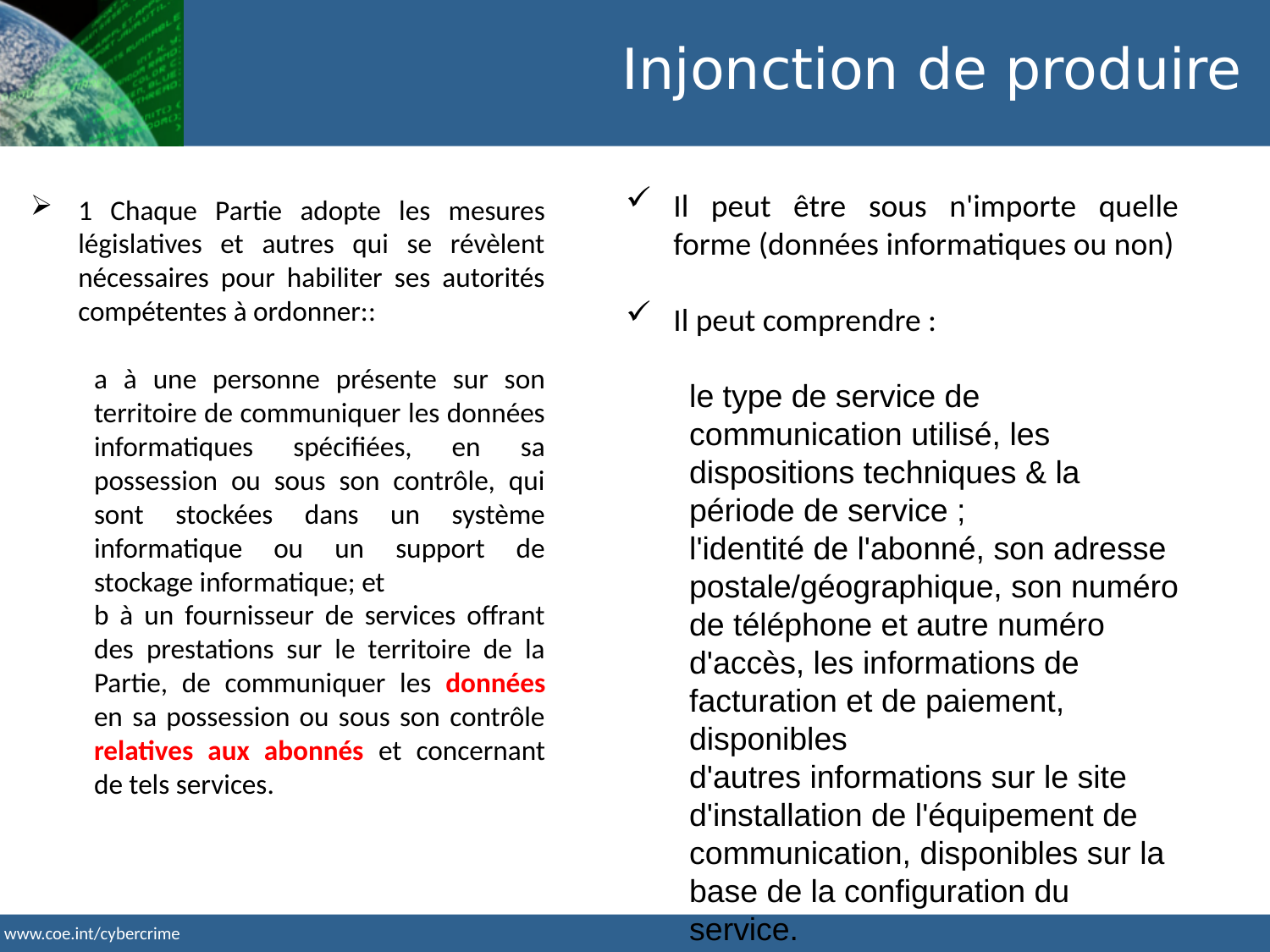

Injonction de produire
Il peut être sous n'importe quelle forme (données informatiques ou non)

Il peut comprendre :

le type de service de communication utilisé, les dispositions techniques & la période de service ;
l'identité de l'abonné, son adresse postale/géographique, son numéro de téléphone et autre numéro d'accès, les informations de facturation et de paiement, disponibles
d'autres informations sur le site d'installation de l'équipement de communication, disponibles sur la base de la configuration du service.
1 Chaque Partie adopte les mesures législatives et autres qui se révèlent nécessaires pour habiliter ses autorités compétentes à ordonner::

a à une personne présente sur son territoire de communiquer les données informatiques spécifiées, en sa possession ou sous son contrôle, qui sont stockées dans un système informatique ou un support de stockage informatique; et
b à un fournisseur de services offrant des prestations sur le territoire de la Partie, de communiquer les données en sa possession ou sous son contrôle relatives aux abonnés et concernant de tels services.